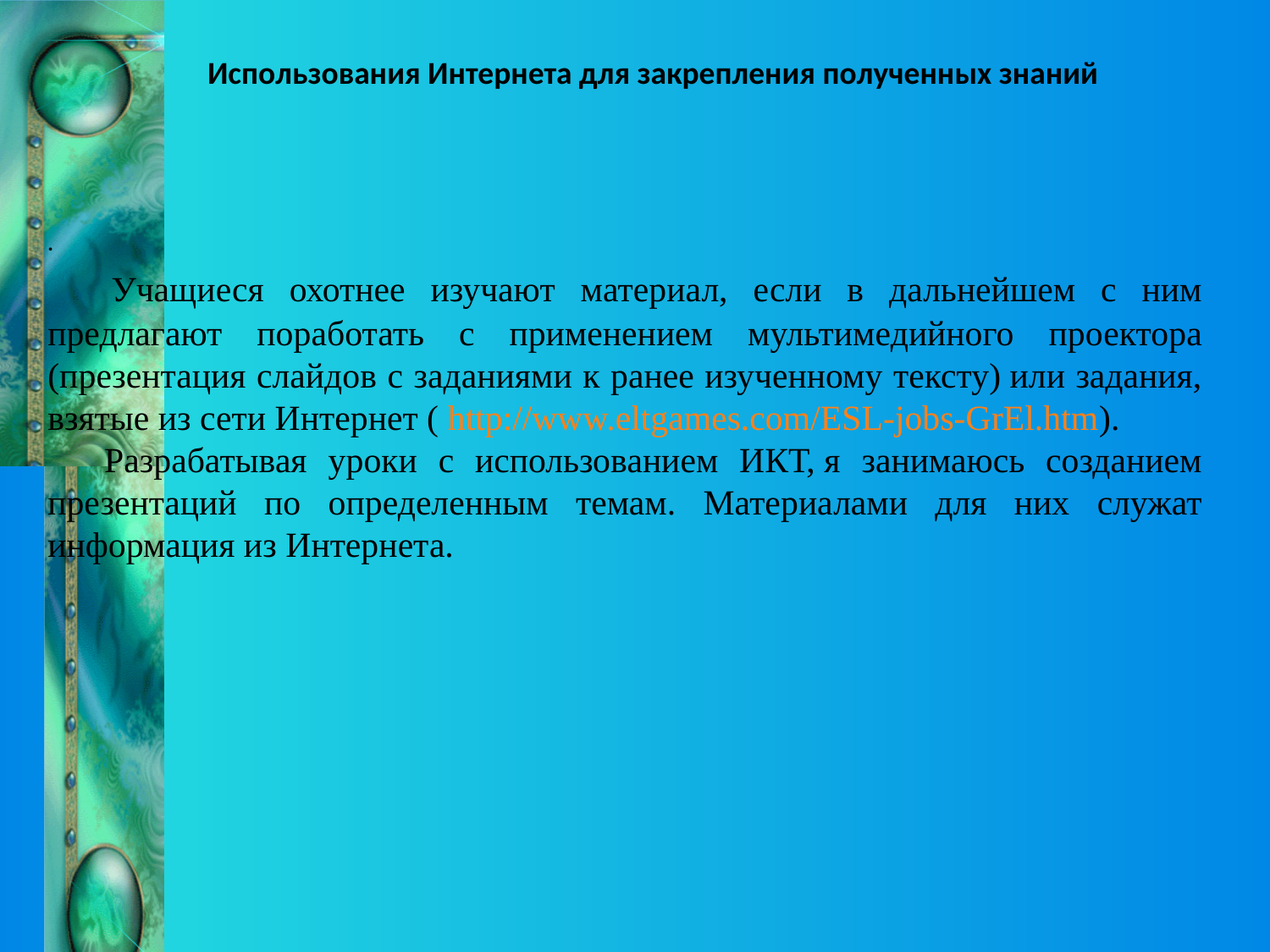

Использования Интернета для закрепления полученных знаний
.
     Учащиеся охотнее изучают материал, если в дальнейшем с ним предлагают поработать с применением мультимедийного проектора (презентация слайдов с заданиями к ранее изученному тексту) или задания, взятые из сети Интернет ( http://www.eltgames.com/ESL-jobs-GrEl.htm).
     Разрабатывая уроки с использованием ИКТ, я занимаюсь созданием презентаций по определенным темам. Материалами для них служат информация из Интернета.